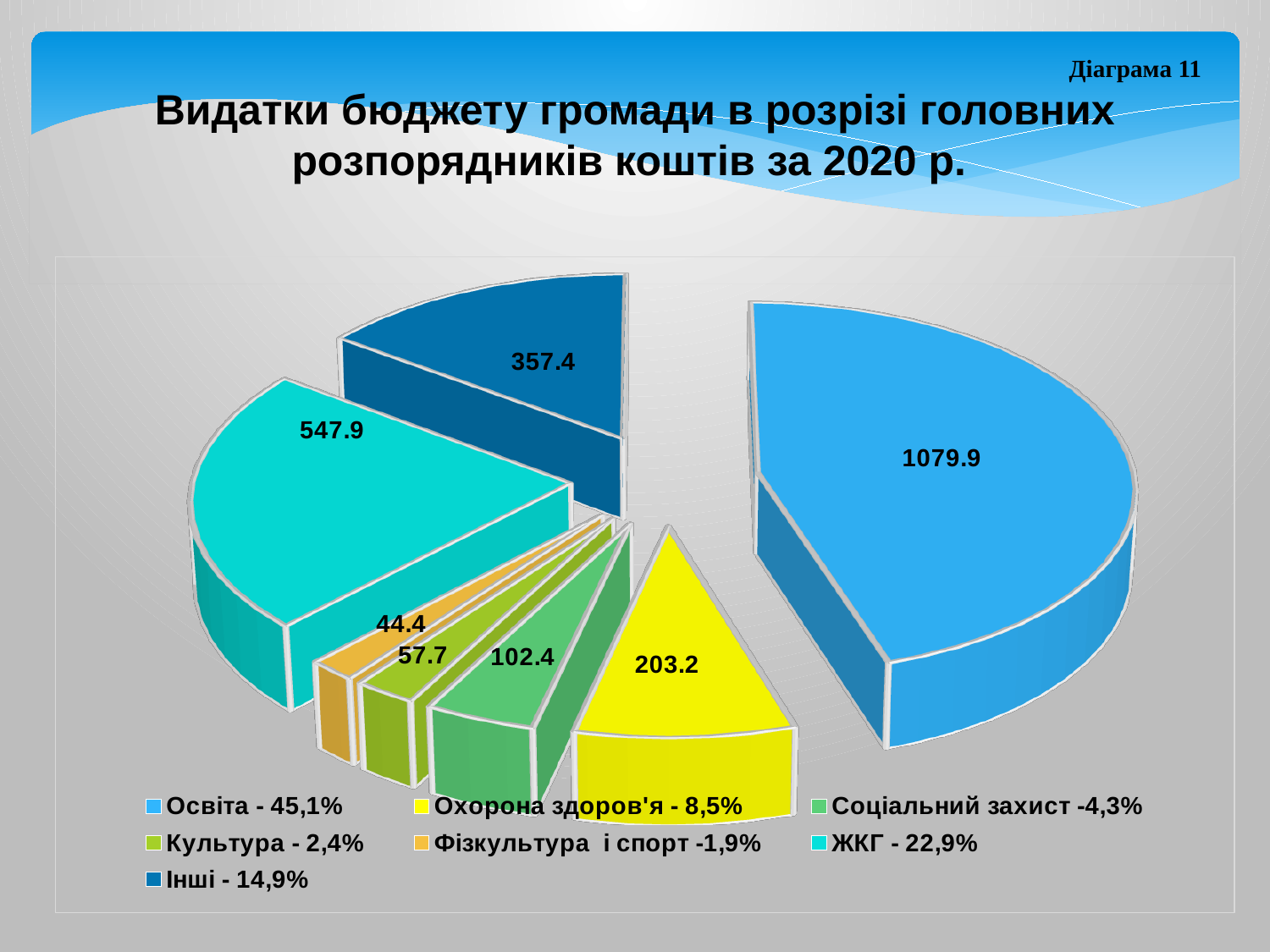

Діаграма 11
Видатки бюджету громади в розрізі головних розпорядників коштів за 2020 р.

[unsupported chart]